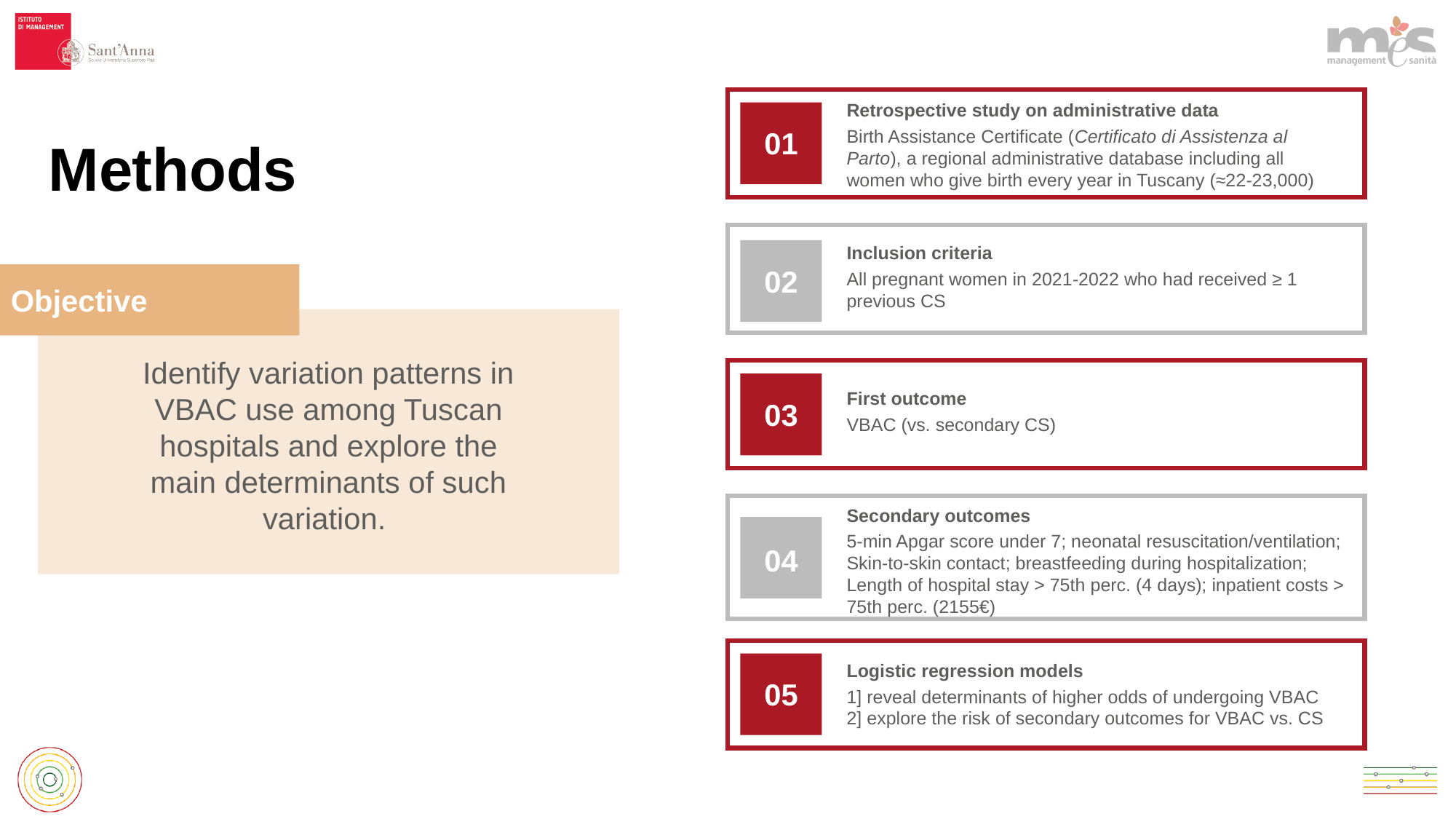

Retrospective study on administrative data
Birth Assistance Certificate (Certificato di Assistenza al Parto), a regional administrative database including all women who give birth every year in Tuscany (≈22-23,000)

01
Methods

Inclusion criteria
All pregnant women in 2021-2022 who had received ≥ 1 previous CS

02
Objective

Identify variation patterns in VBAC use among Tuscan hospitals and explore the main determinants of such variation.

First outcome
VBAC (vs. secondary CS)
03

Secondary outcomes
5-min Apgar score under 7; neonatal resuscitation/ventilation; Skin-to-skin contact; breastfeeding during hospitalization; Length of hospital stay > 75th perc. (4 days); inpatient costs > 75th perc. (2155€)

04

Logistic regression models
1] reveal determinants of higher odds of undergoing VBAC
2] explore the risk of secondary outcomes for VBAC vs. CS
05